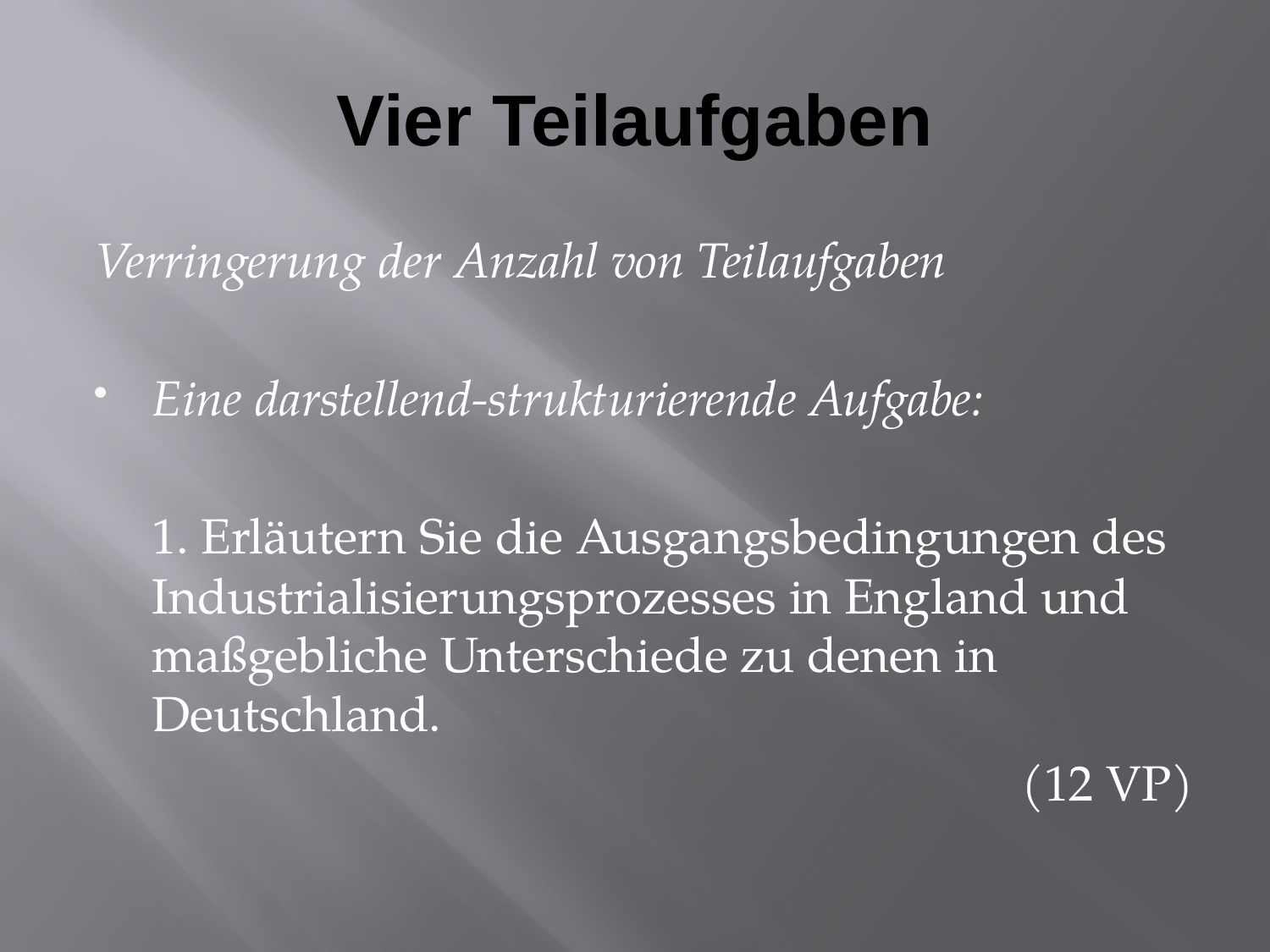

# Vier Teilaufgaben
Verringerung der Anzahl von Teilaufgaben

Eine darstellend-strukturierende Aufgabe:

	1. Erläutern Sie die Ausgangsbedingungen des Industrialisierungsprozesses in England und maßgebliche Unterschiede zu denen in Deutschland.
(12 VP)